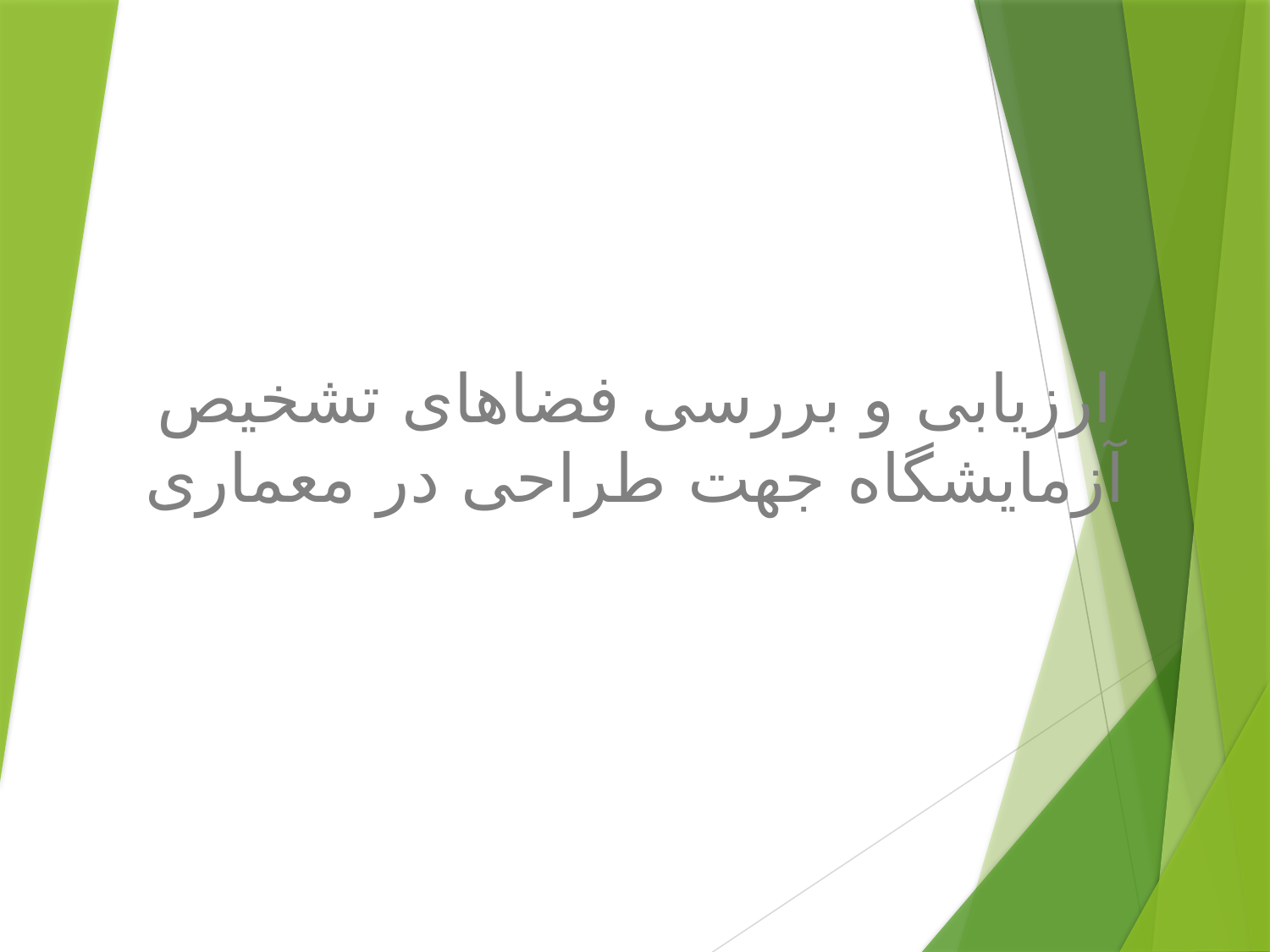

ارزیابی و بررسی فضاهای تشخیص آزمایشگاه جهت طراحی در معماری